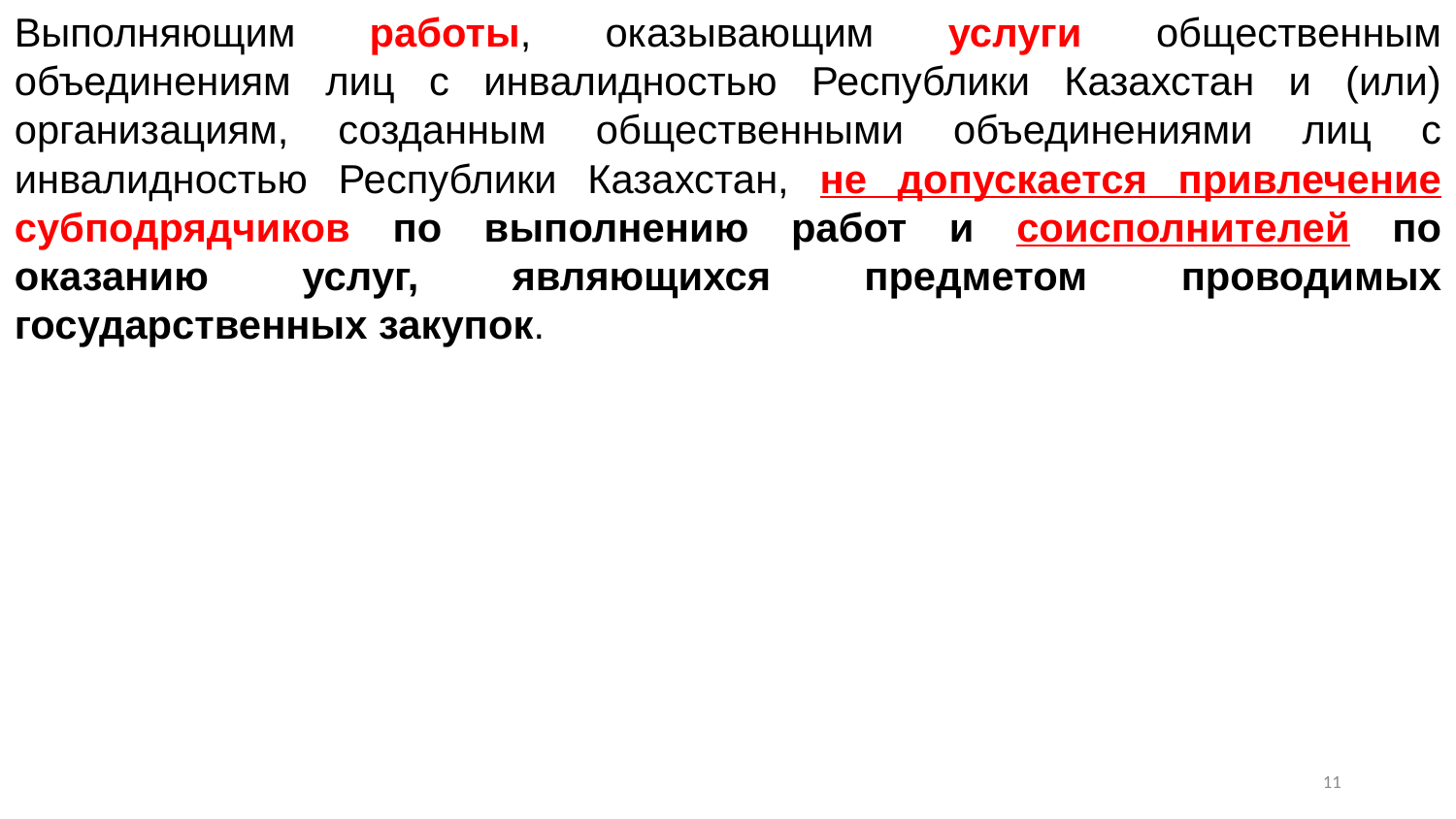

Выполняющим работы, оказывающим услуги общественным объединениям лиц с инвалидностью Республики Казахстан и (или) организациям, созданным общественными объединениями лиц с инвалидностью Республики Казахстан, не допускается привлечение субподрядчиков по выполнению работ и соисполнителей по оказанию услуг, являющихся предметом проводимых государственных закупок.

11